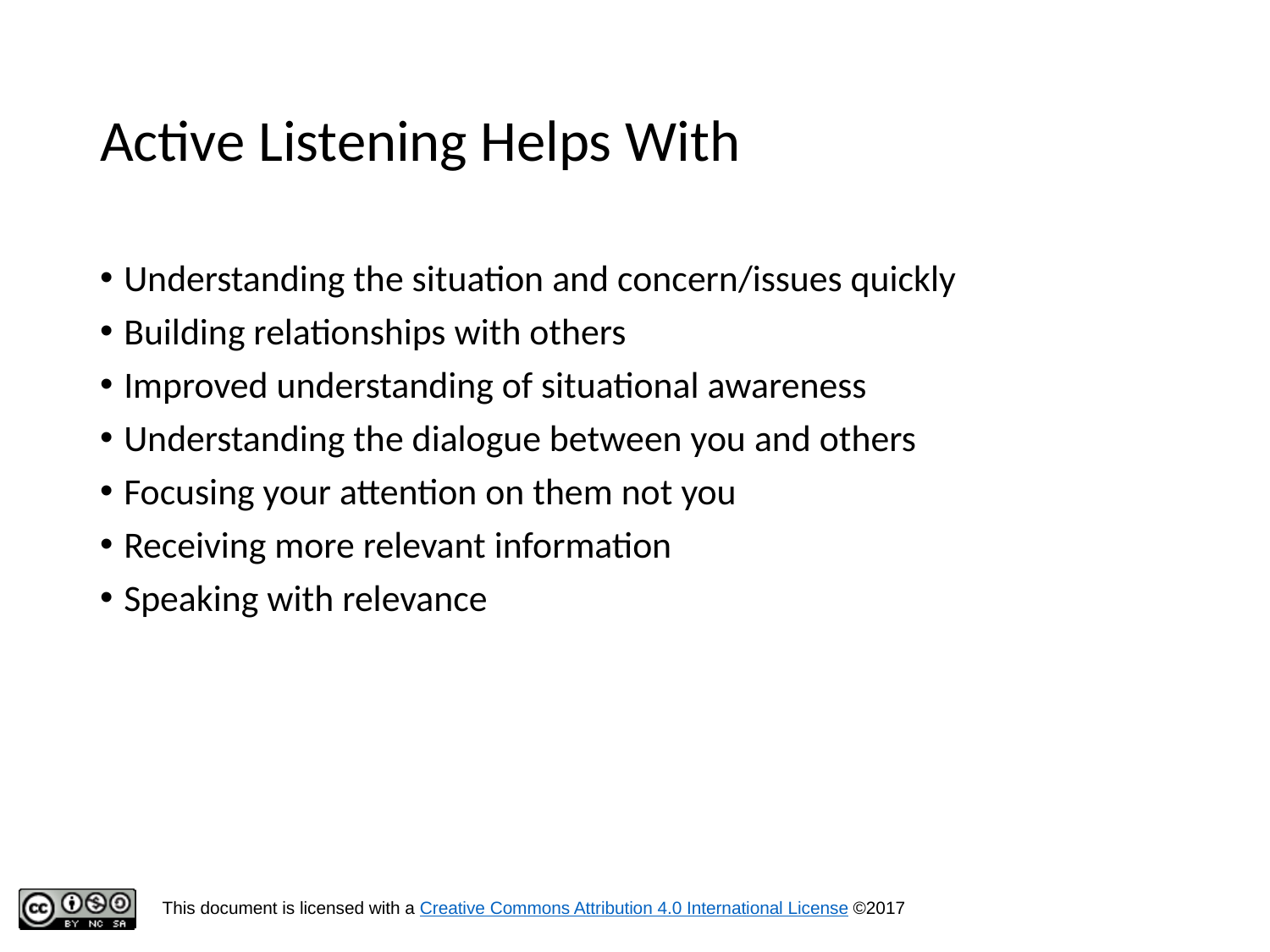

# Active Listening Helps With
Understanding the situation and concern/issues quickly
Building relationships with others
Improved understanding of situational awareness
Understanding the dialogue between you and others
Focusing your attention on them not you
Receiving more relevant information
Speaking with relevance